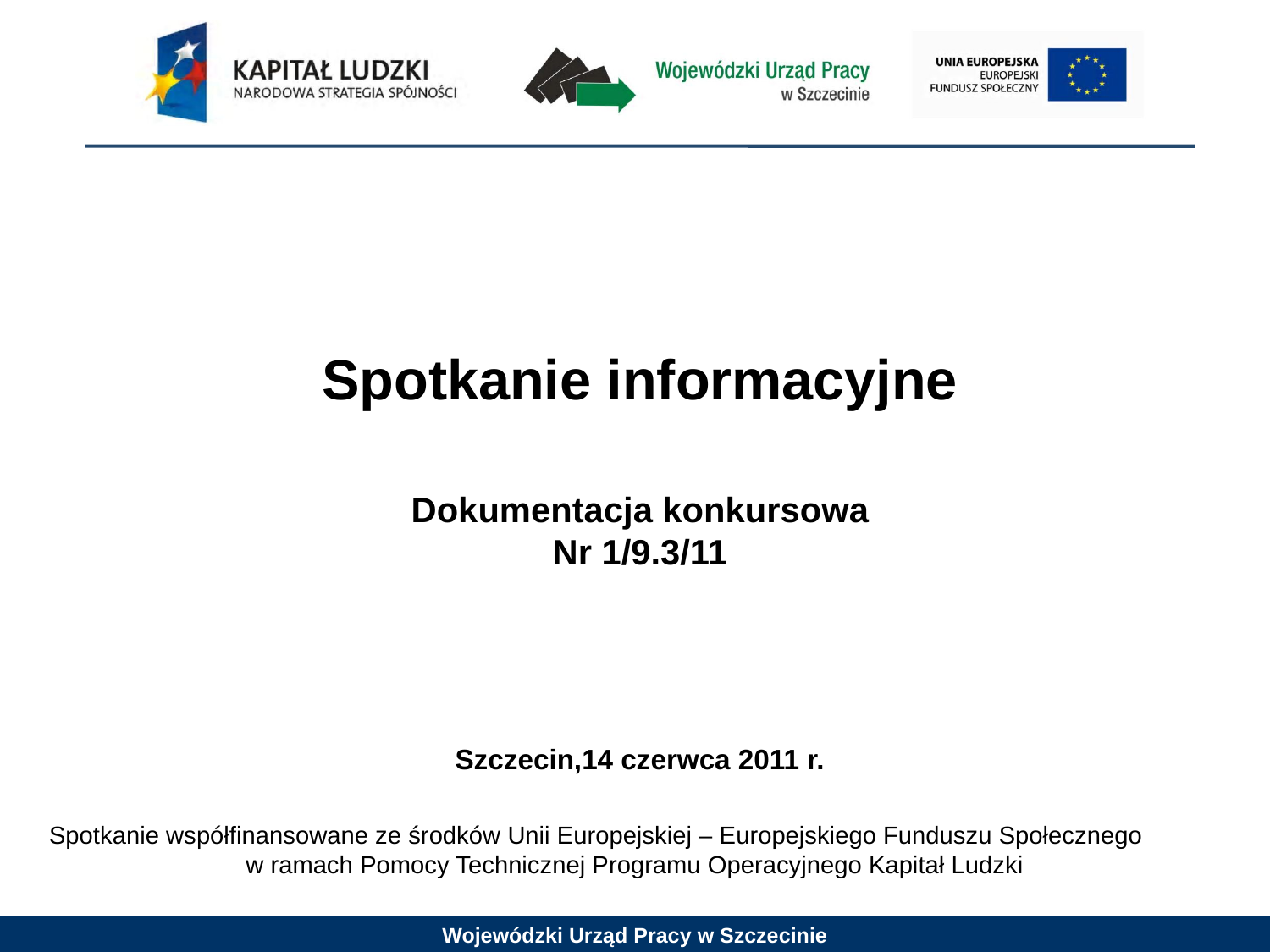

Spotkanie informacyjne

Dokumentacja konkursowa
Nr 1/9.3/11

Szczecin,14 czerwca 2011 r.
Spotkanie współfinansowane ze środków Unii Europejskiej – Europejskiego Funduszu Społecznego            w ramach Pomocy Technicznej Programu Operacyjnego Kapitał Ludzki